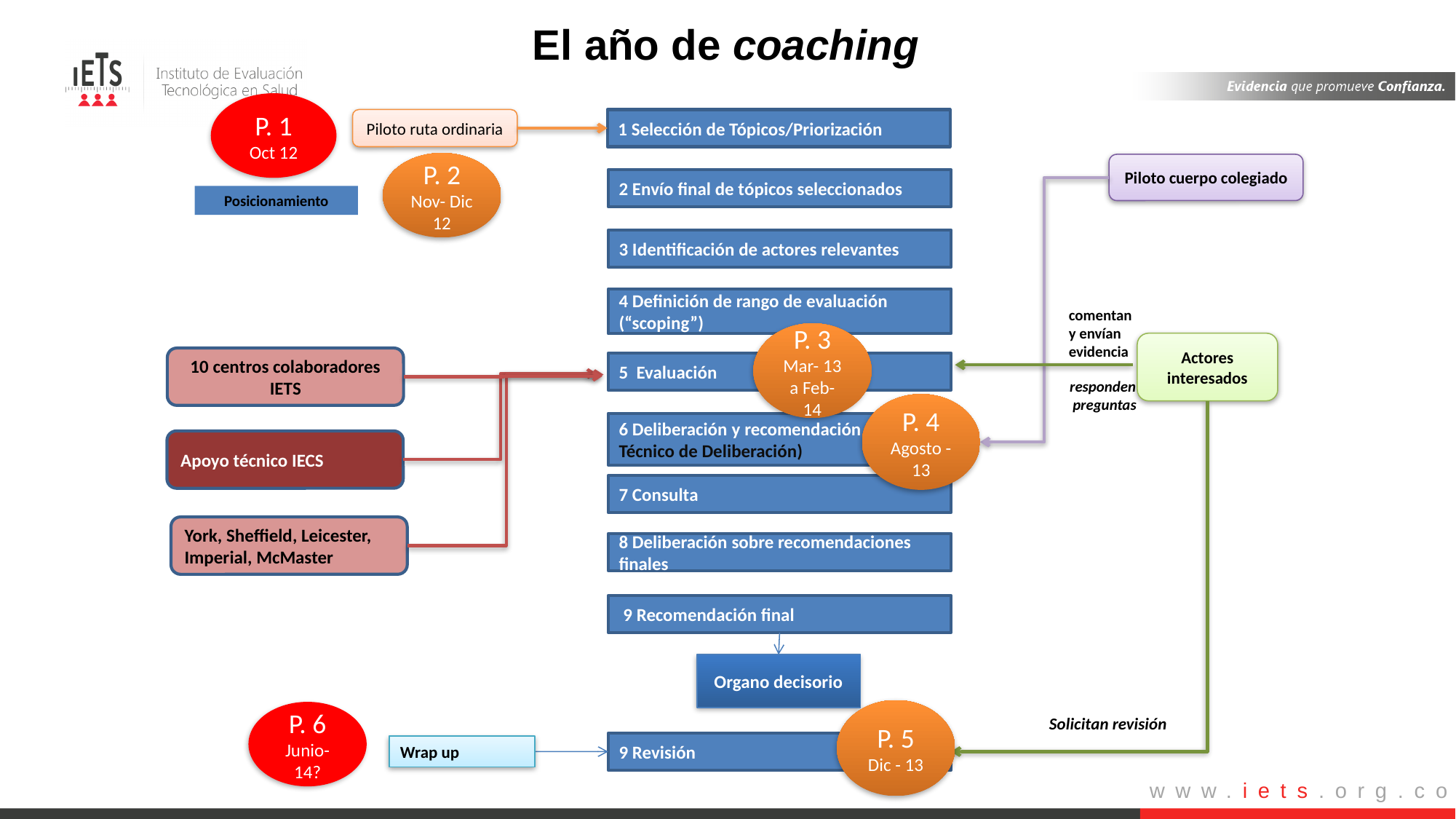

El año de coaching
P. 1
Oct 12
Piloto ruta ordinaria
1 Selección de Tópicos/Priorización
P. 2 Nov- Dic 12
Piloto cuerpo colegiado
2 Envío final de tópicos seleccionados
Posicionamiento
3 Identificación de actores relevantes
4 Definición de rango de evaluación (“scoping”)
comentan
y envían
evidencia
P. 3 Mar- 13 a Feb- 14

Actores interesados

10 centros colaboradores IETS
5  Evaluación
responden
preguntas
P. 4
Agosto - 13
6 Deliberación y recomendación (Comité Técnico de Deliberación)
Apoyo técnico IECS
7 Consulta
York, Sheffield, Leicester, Imperial, McMaster
8 Deliberación sobre recomendaciones finales
 9 Recomendación final
Organo decisorio
P. 5
Dic - 13
P. 6
Junio- 14?
Solicitan revisión
9 Revisión
Wrap up